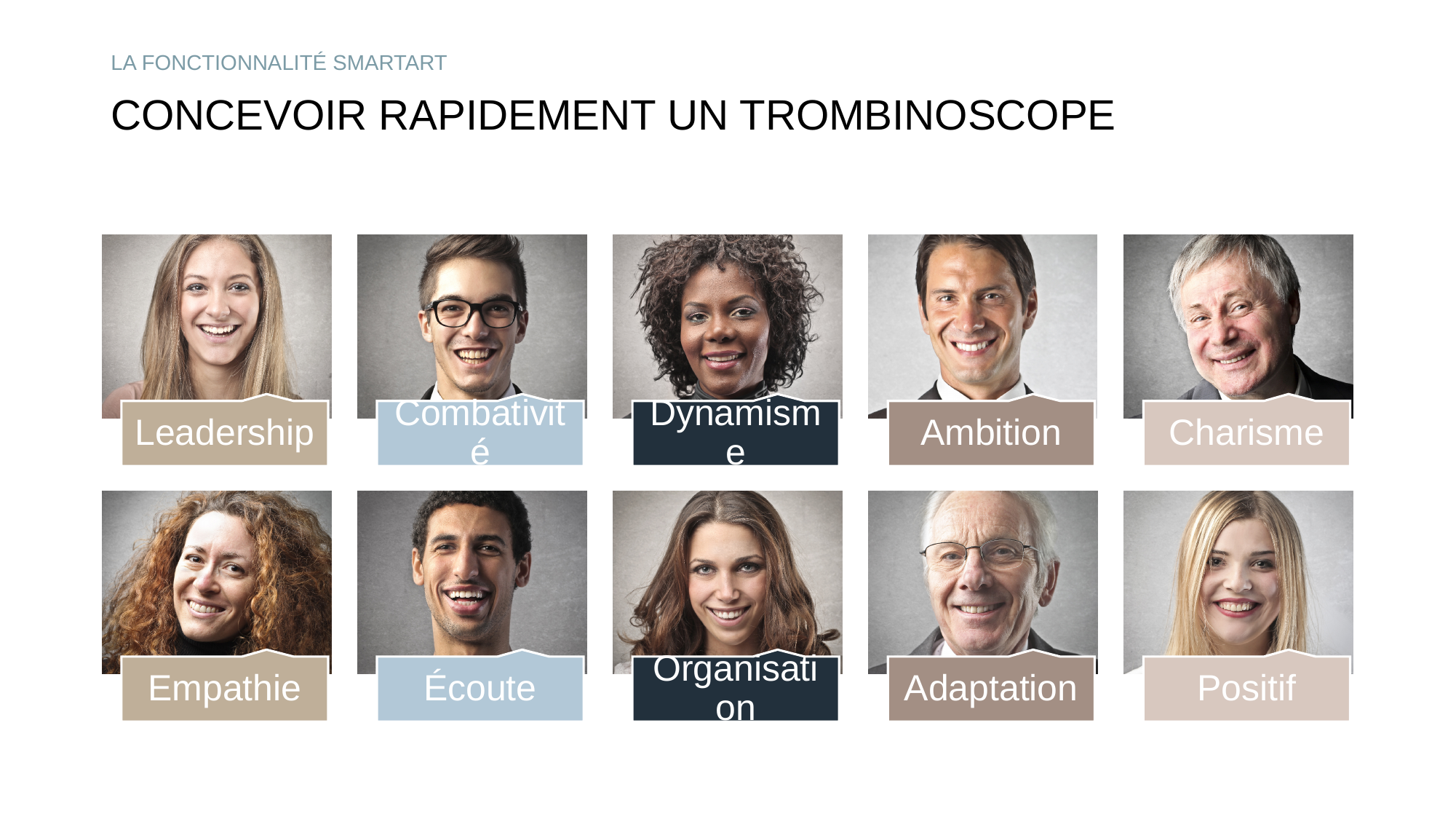

La fonctionnalité smartart
# Concevoir rapidement un trombinoscope
Leadership
Combativité
Dynamisme
Ambition
Charisme
Empathie
Écoute
Organisation
Adaptation
Positif